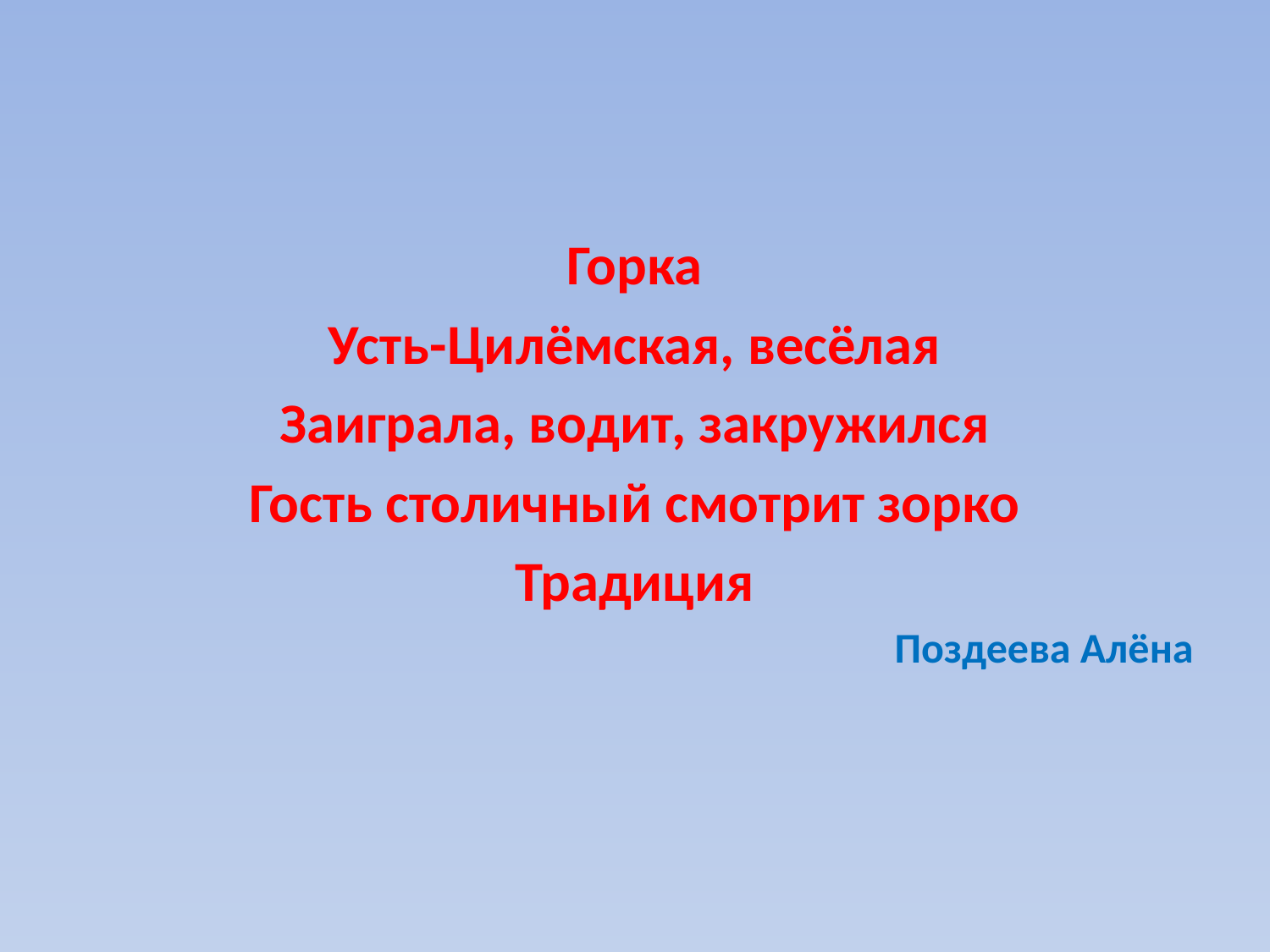

#
Горка
Усть-Цилёмская, весёлая
Заиграла, водит, закружился
Гость столичный смотрит зорко
Традиция
Поздеева Алёна